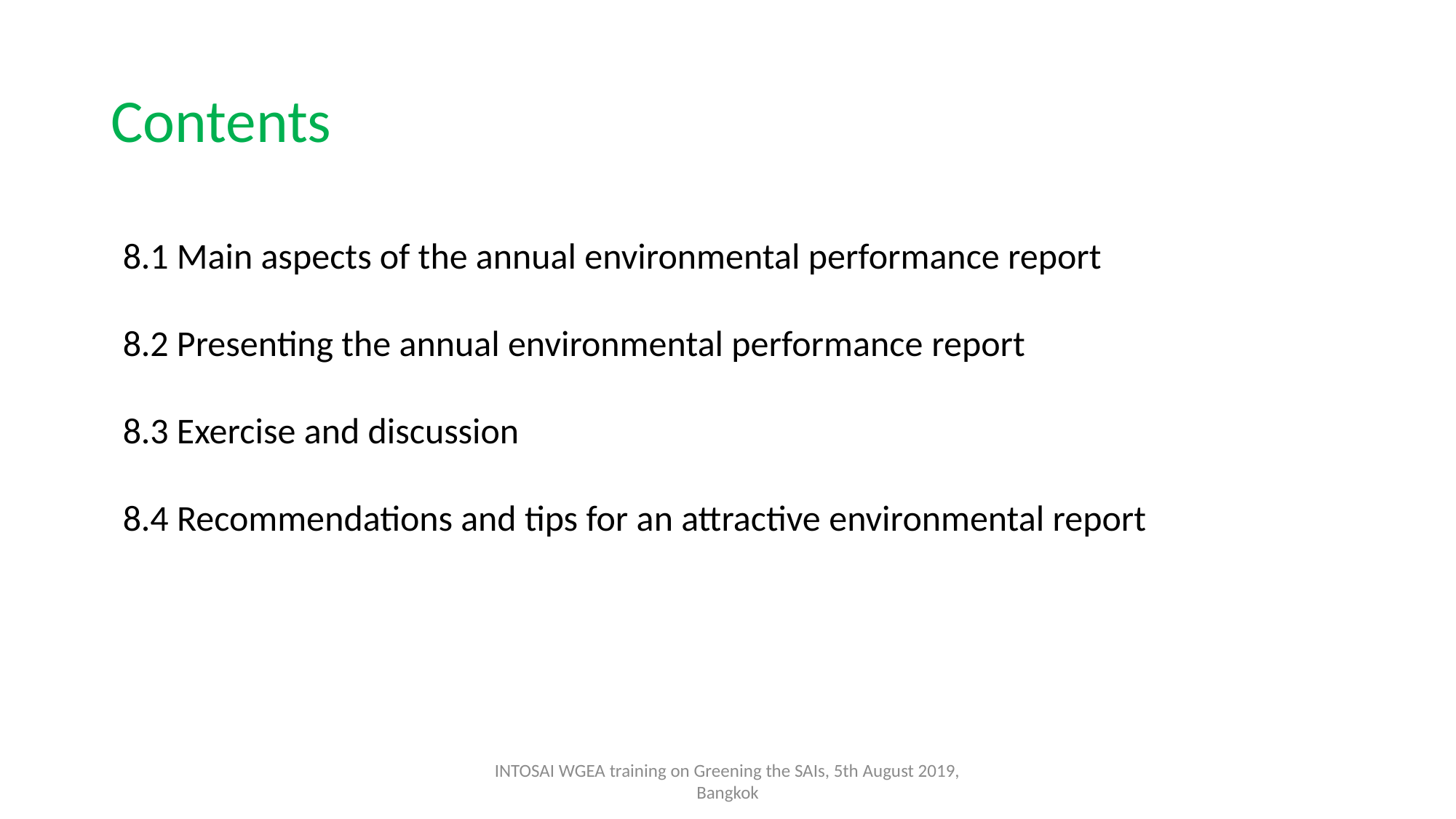

# Contents
8.1 Main aspects of the annual environmental performance report

8.2 Presenting the annual environmental performance report

8.3 Exercise and discussion

8.4 Recommendations and tips for an attractive environmental report

INTOSAI WGEA training on Greening the SAIs, 5th August 2019, Bangkok